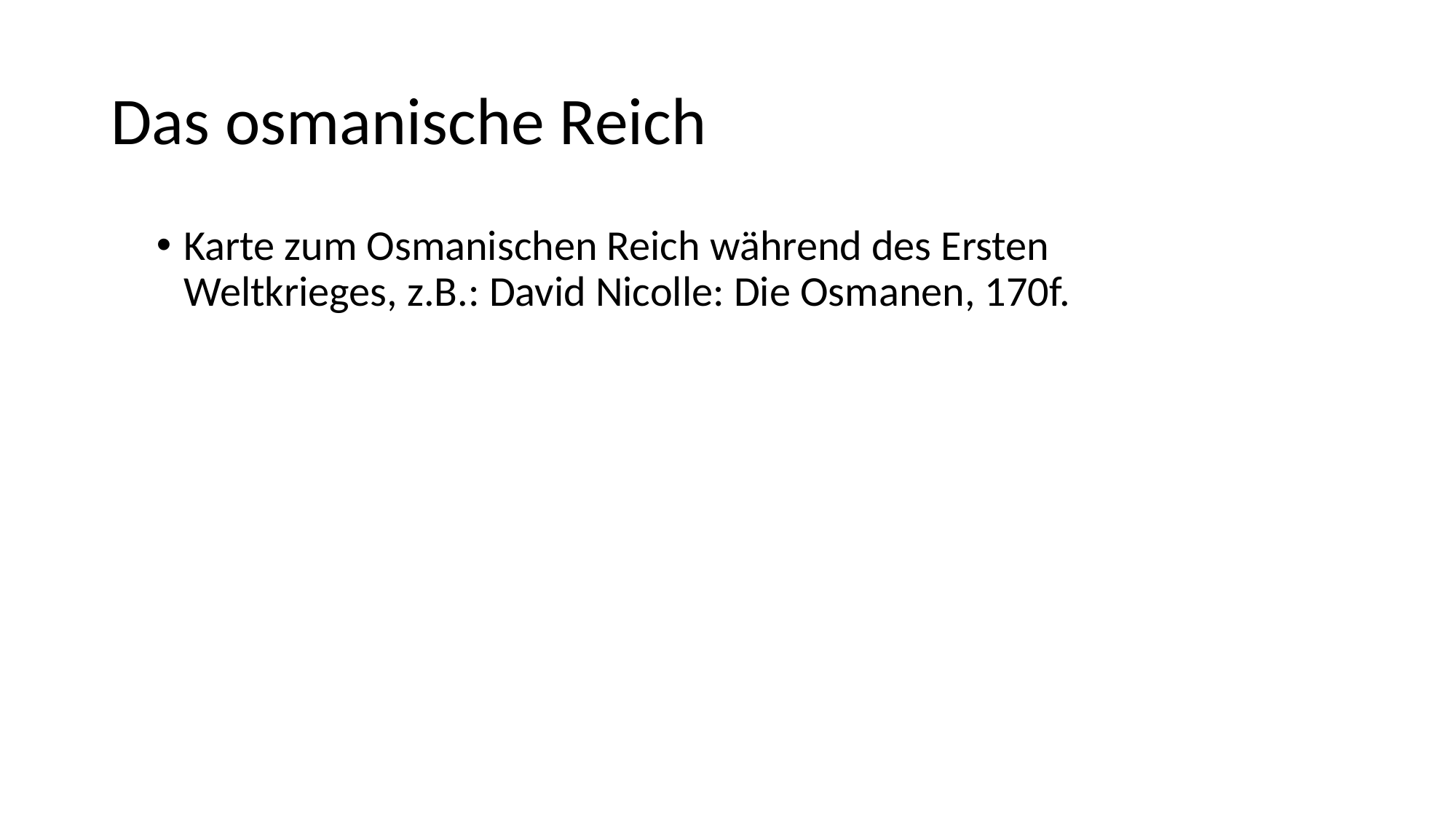

# Das osmanische Reich
Karte zum Osmanischen Reich während des Ersten Weltkrieges, z.B.: David Nicolle: Die Osmanen, 170f.